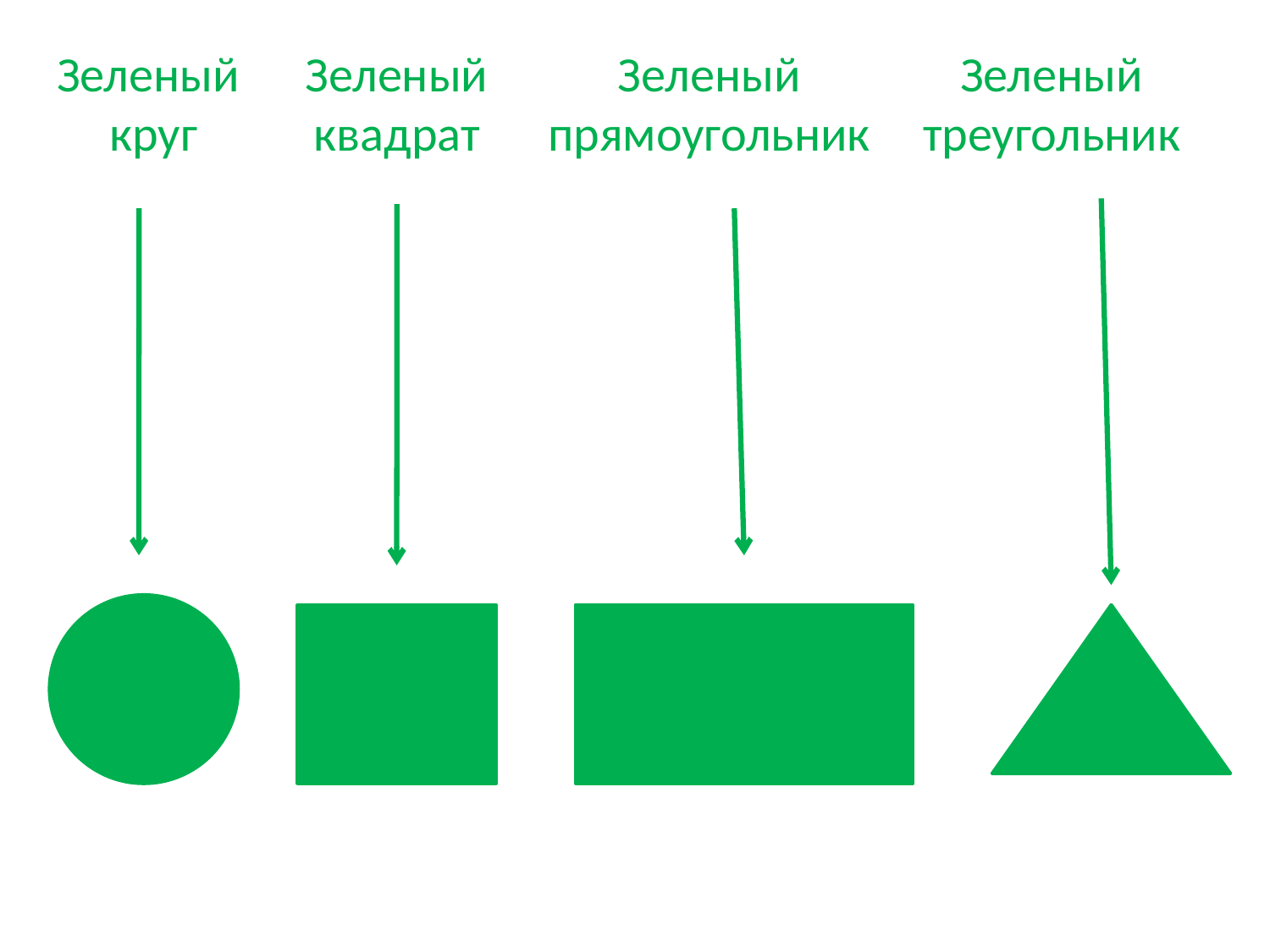

Зеленый
круг
# Зеленыйквадрат
Зеленый
прямоугольник
Зеленый
треугольник